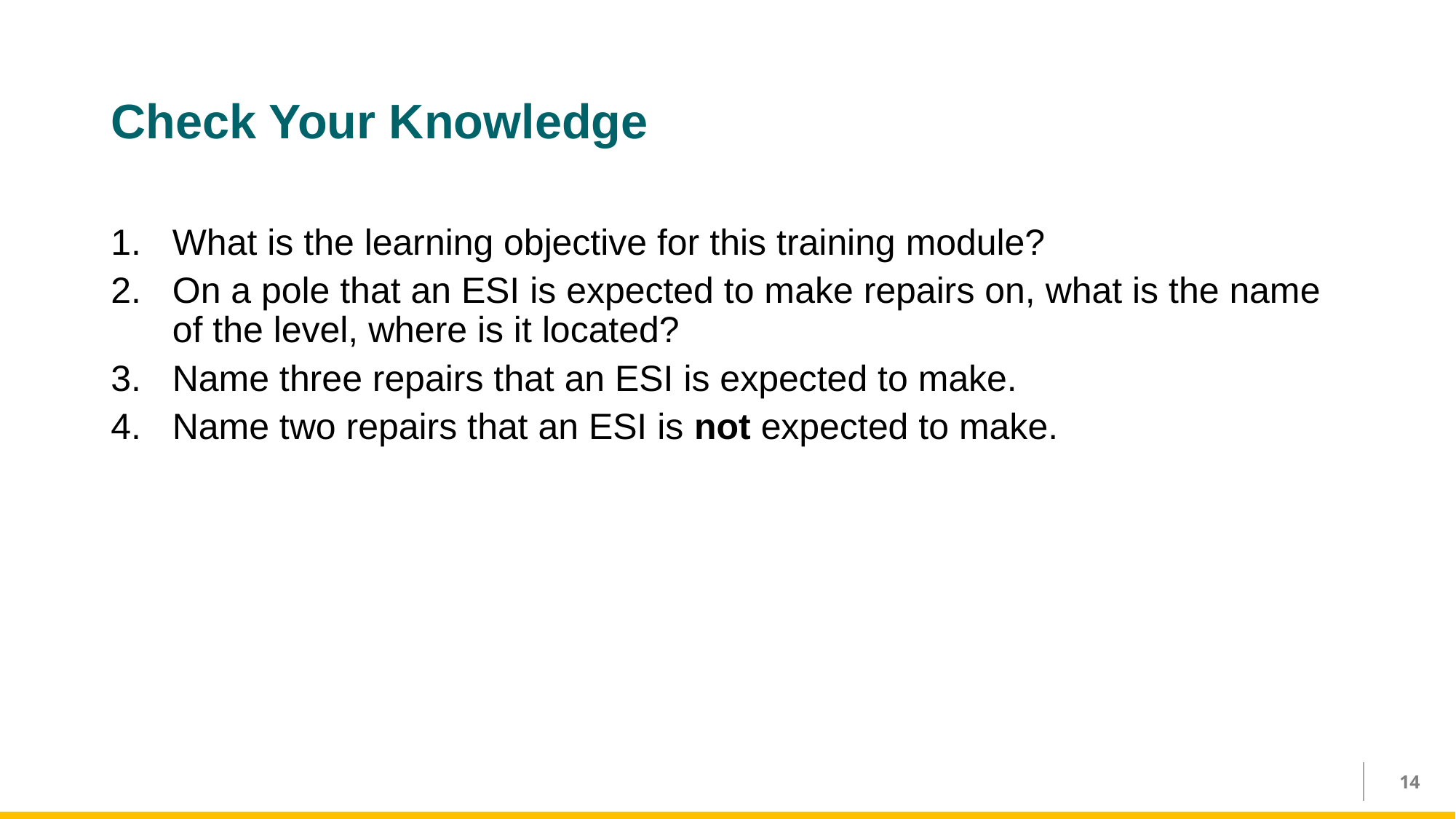

# Check Your Knowledge
What is the learning objective for this training module?
On a pole that an ESI is expected to make repairs on, what is the name of the level, where is it located?
Name three repairs that an ESI is expected to make.
Name two repairs that an ESI is not expected to make.